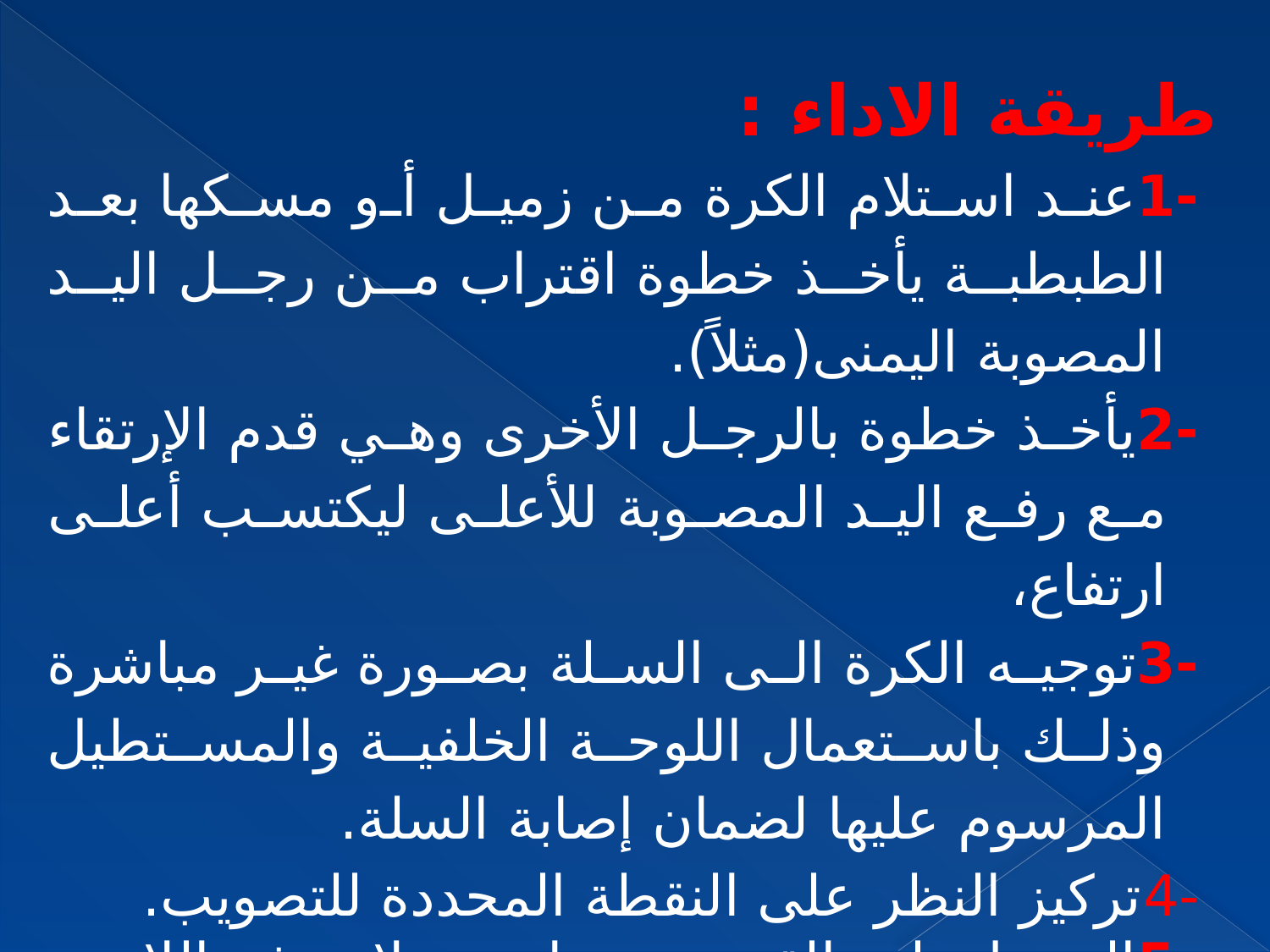

طريقة الاداء :
 -1عند استلام الكرة من زميل أو مسكها بعد الطبطبة يأخذ خطوة اقتراب من رجل اليد المصوبة اليمنى(مثلاً).
 -2يأخذ خطوة بالرجل الأخرى وهي قدم الإرتقاء مع رفع اليد المصوبة للأعلى ليكتسب أعلى ارتفاع،
 -3توجيه الكرة الى السلة بصورة غير مباشرة وذلك باستعمال اللوحة الخلفية والمستطيل المرسوم عليها لضمان إصابة السلة.
 -4تركيز النظر على النقطة المحددة للتصويب.
 -5الهبوط على القدمين معا حتى لا يندفع اللاعب بعيداً عن السلة ليتمكن من متابعة الكرة مرة أخرى في حالة فشل الاصابة.